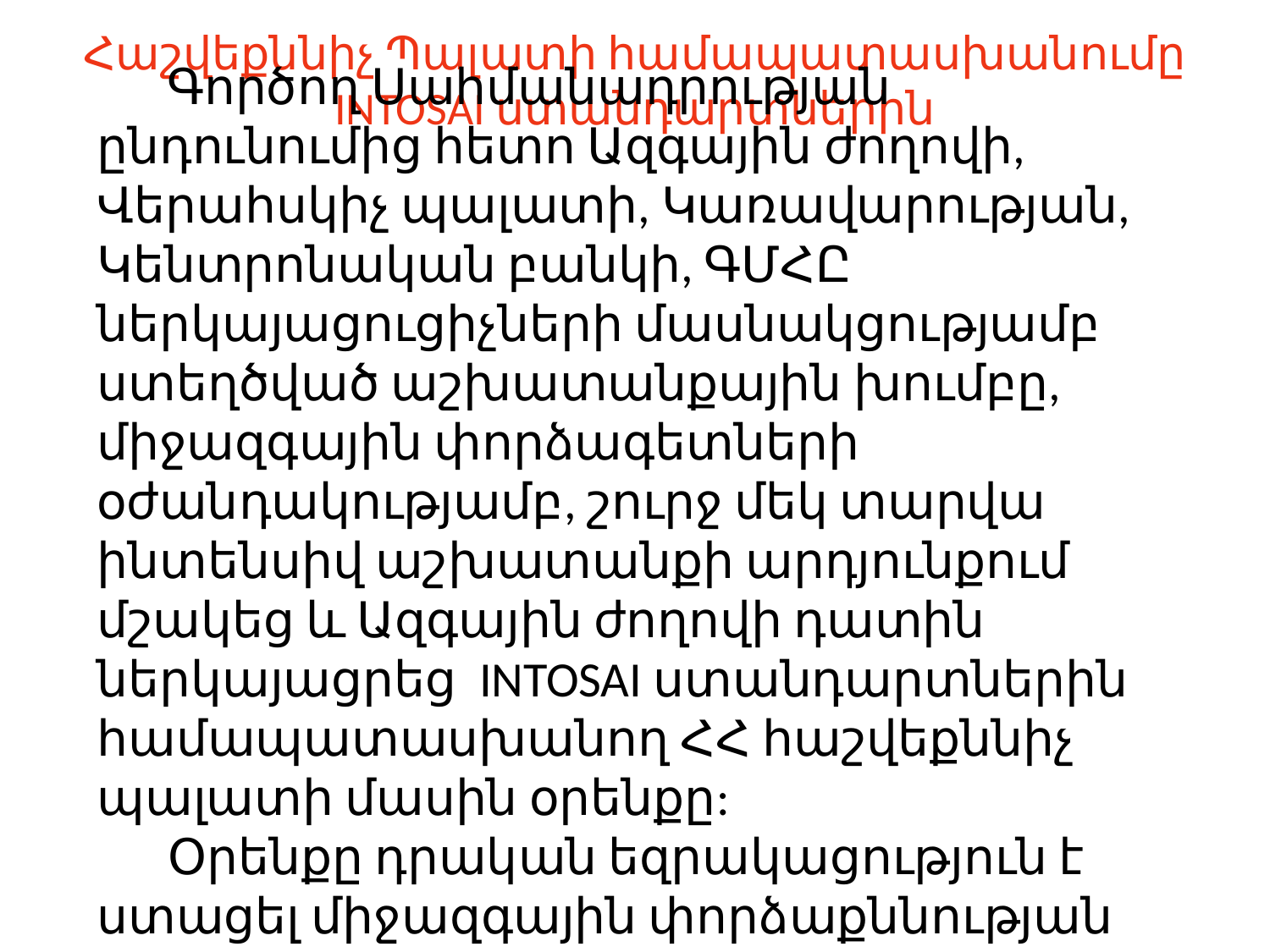

# Հաշվեքննիչ Պալատի համապատասխանումը INTOSAI ստանդարտներին
              Գործող Սահմանադրության ընդունումից հետո Ազգային ժողովի, Վերահսկիչ պալատի, Կառավարության, Կենտրոնական բանկի, ԳՄՀԸ ներկայացուցիչների մասնակցությամբ ստեղծված աշխատանքային խումբը, միջազգային փորձագետների օժանդակությամբ, շուրջ մեկ տարվա ինտենսիվ աշխատանքի արդյունքում մշակեց և Ազգային ժողովի դատին ներկայացրեց  INTOSAI ստանդարտներին համապատասխանող ՀՀ հաշվեքննիչ պալատի մասին օրենքը:
            Օրենքը դրական եզրակացություն է ստացել միջազգային փորձաքննության արդյունքում: